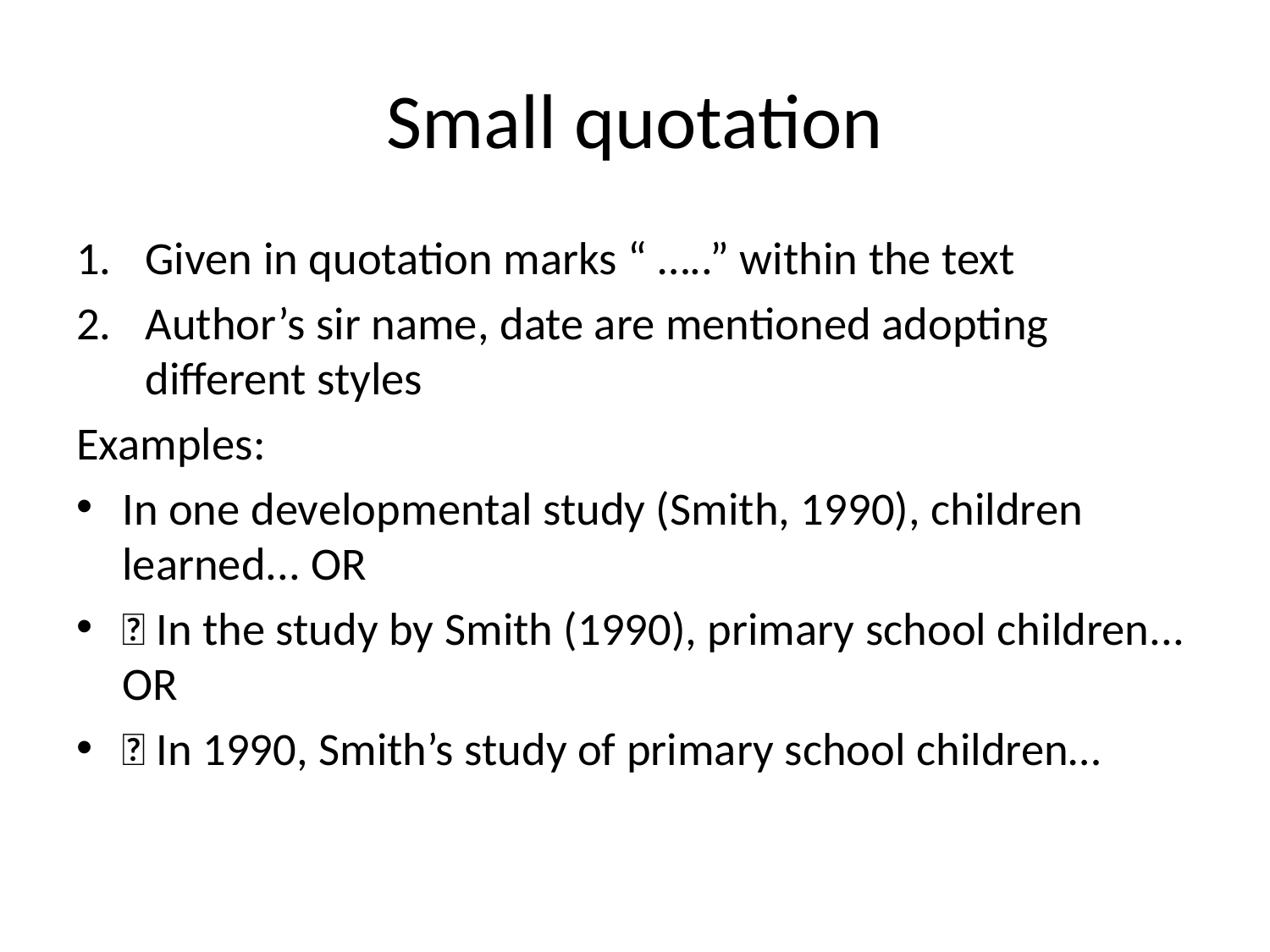

# Small quotation
Given in quotation marks “ …..” within the text
Author’s sir name, date are mentioned adopting different styles
Examples:
In one developmental study (Smith, 1990), children learned... OR
􀂃 In the study by Smith (1990), primary school children... OR
􀂃 In 1990, Smith’s study of primary school children…